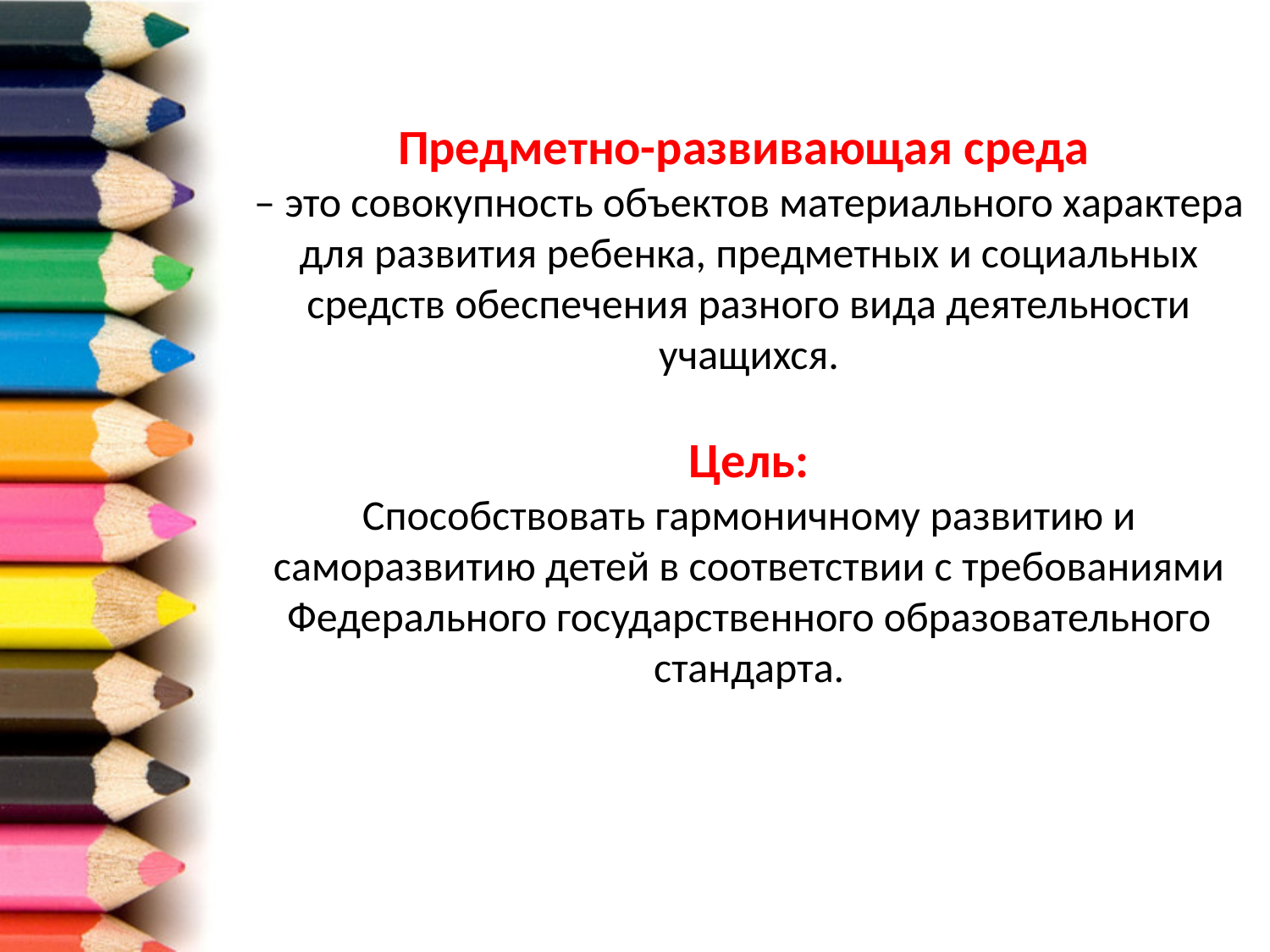

Предметно-развивающая среда
– это совокупность объектов материального характера для развития ребенка, предметных и социальных средств обеспечения разного вида деятельности учащихся.

Цель:
Способствовать гармоничному развитию и саморазвитию детей в соответствии с требованиями Федерального государственного образовательного стандарта.